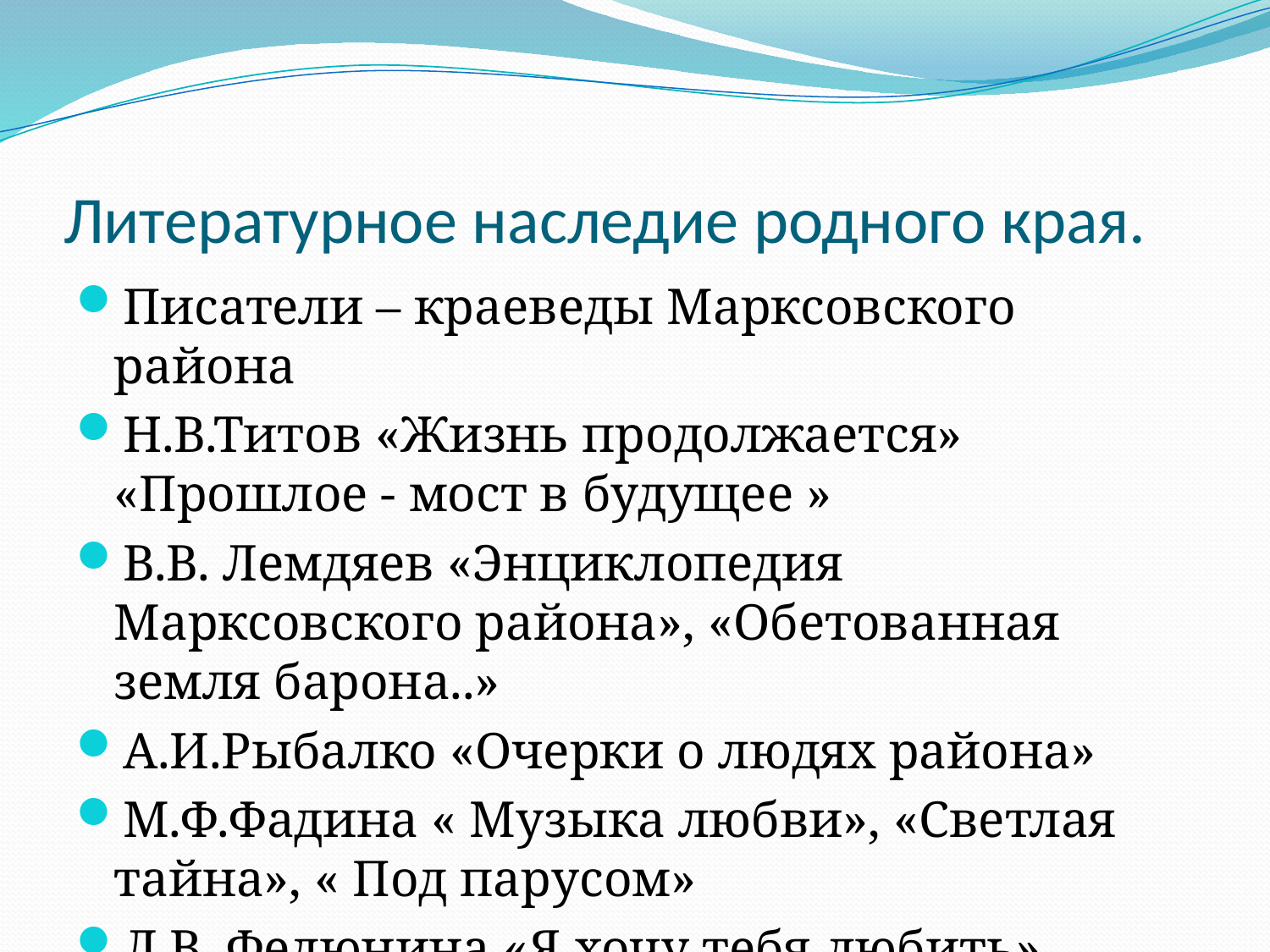

# Литературное наследие родного края.
Писатели – краеведы Марксовского района
Н.В.Титов «Жизнь продолжается» «Прошлое - мост в будущее »
В.В. Лемдяев «Энциклопедия Марксовского района», «Обетованная земля барона..»
А.И.Рыбалко «Очерки о людях района»
М.Ф.Фадина « Музыка любви», «Светлая тайна», « Под парусом»
Л.В. Федюнина «Я хочу тебя любить»